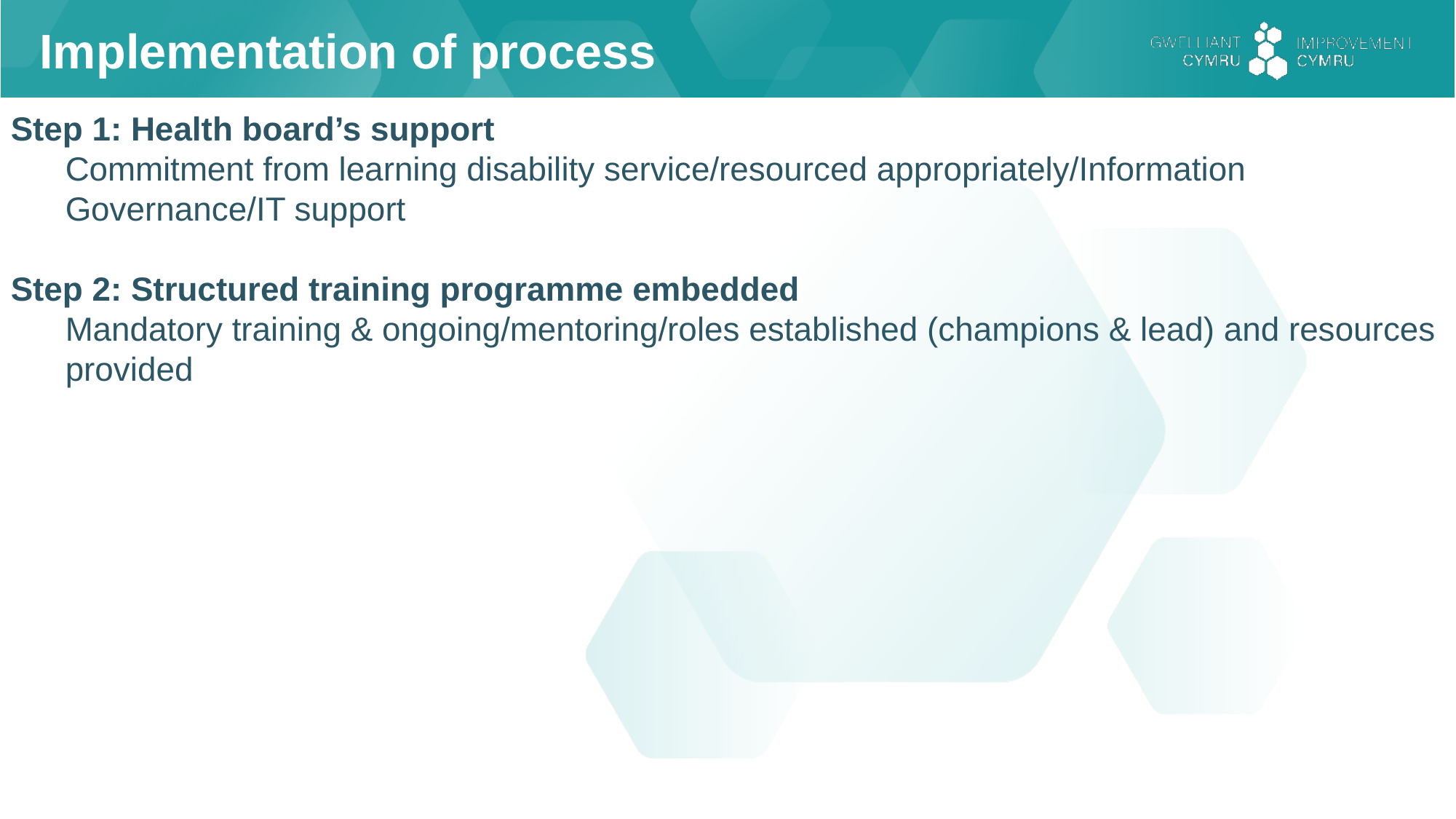

Implementation of process
Step 1: Health board’s support
Commitment from learning disability service/resourced appropriately/Information Governance/IT support

Step 2: Structured training programme embedded
Mandatory training & ongoing/mentoring/roles established (champions & lead) and resources provided